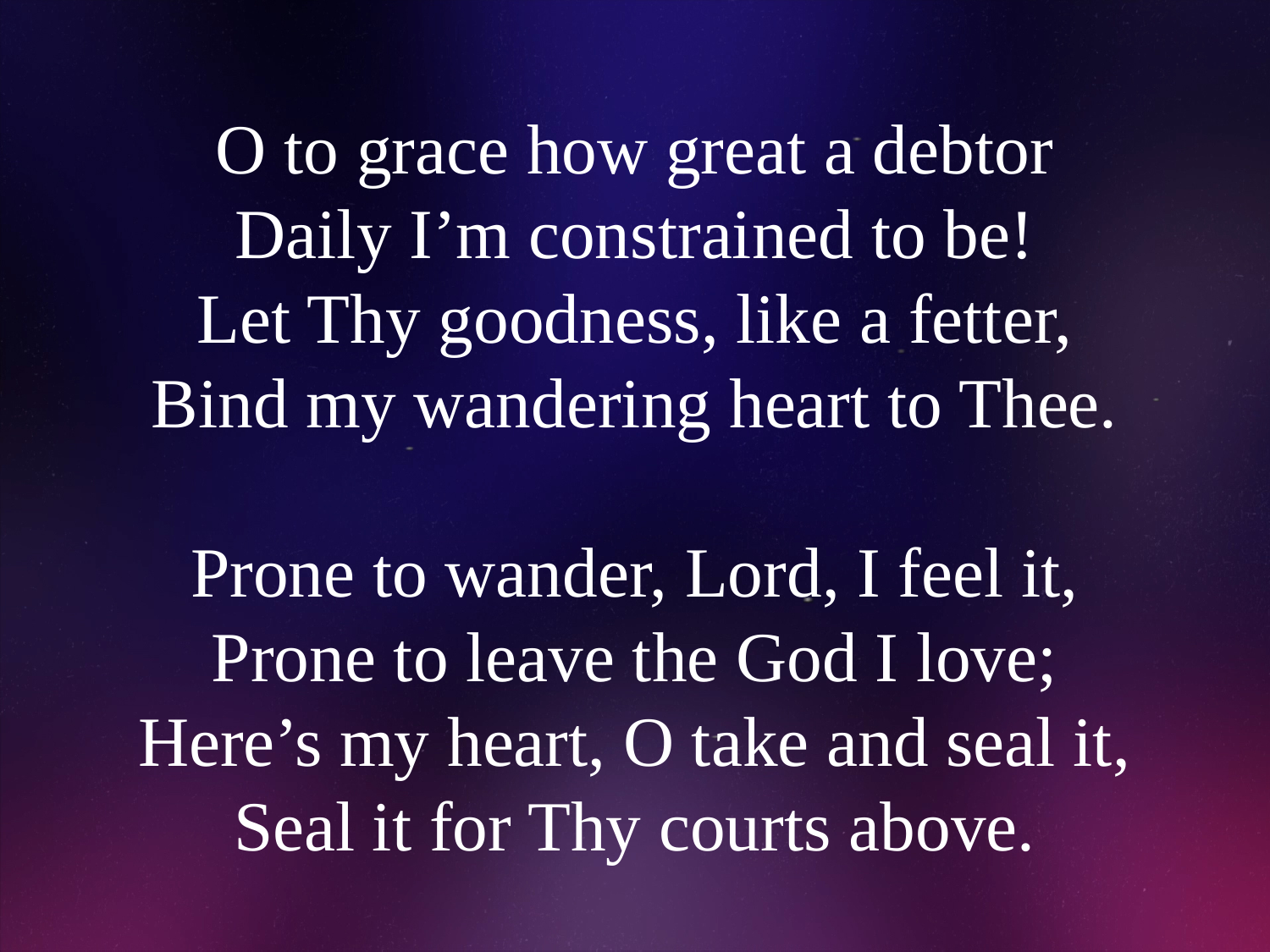

# O to grace how great a debtor Daily I’m constrained to be! Let Thy goodness, like a fetter, Bind my wandering heart to Thee. Prone to wander, Lord, I feel it, Prone to leave the God I love; Here’s my heart, O take and seal it, Seal it for Thy courts above.